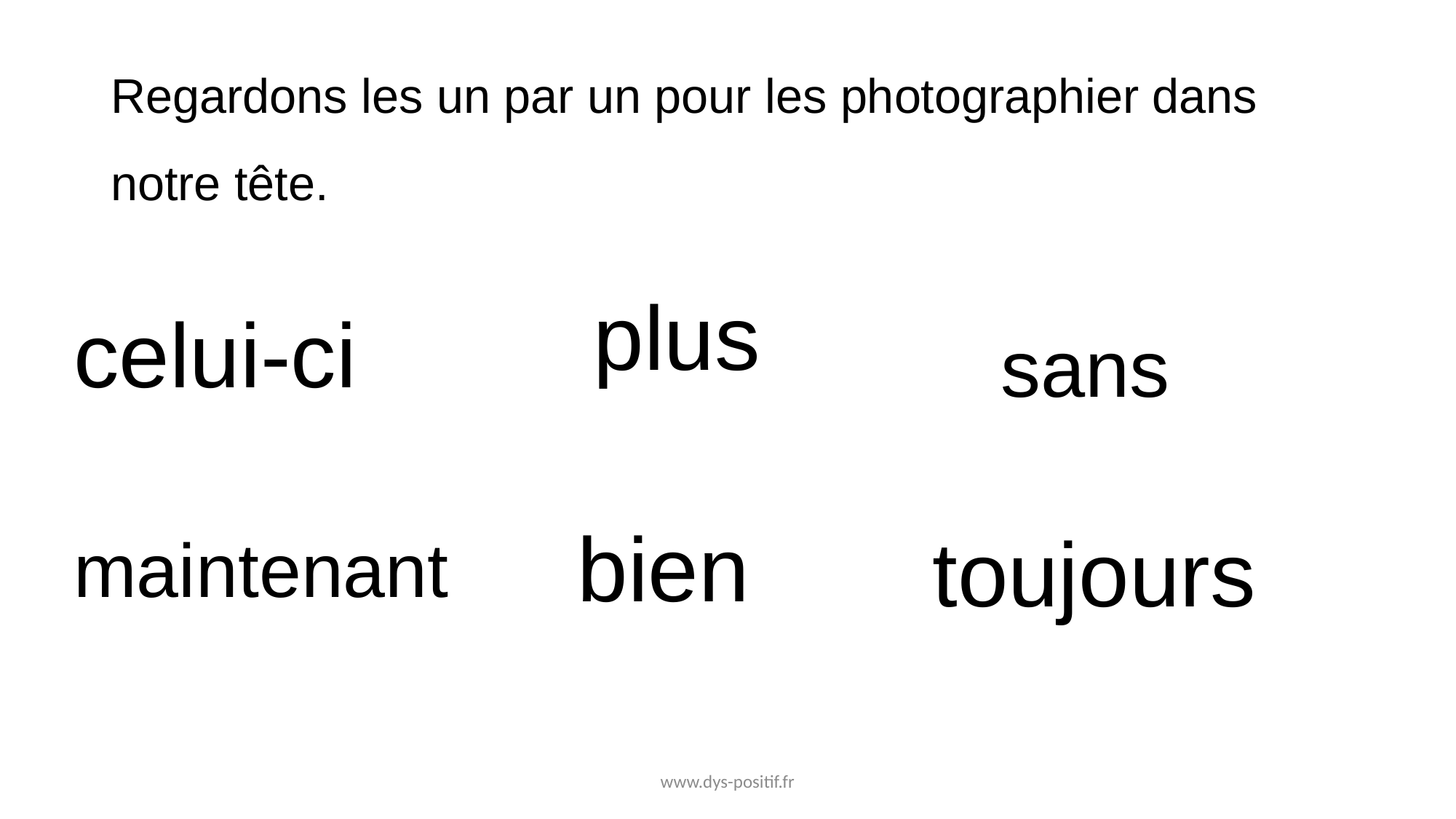

# Regardons les un par un pour les photographier dans notre tête.
celui-ci
sans
plus
bien

toujours
maintenant
www.dys-positif.fr